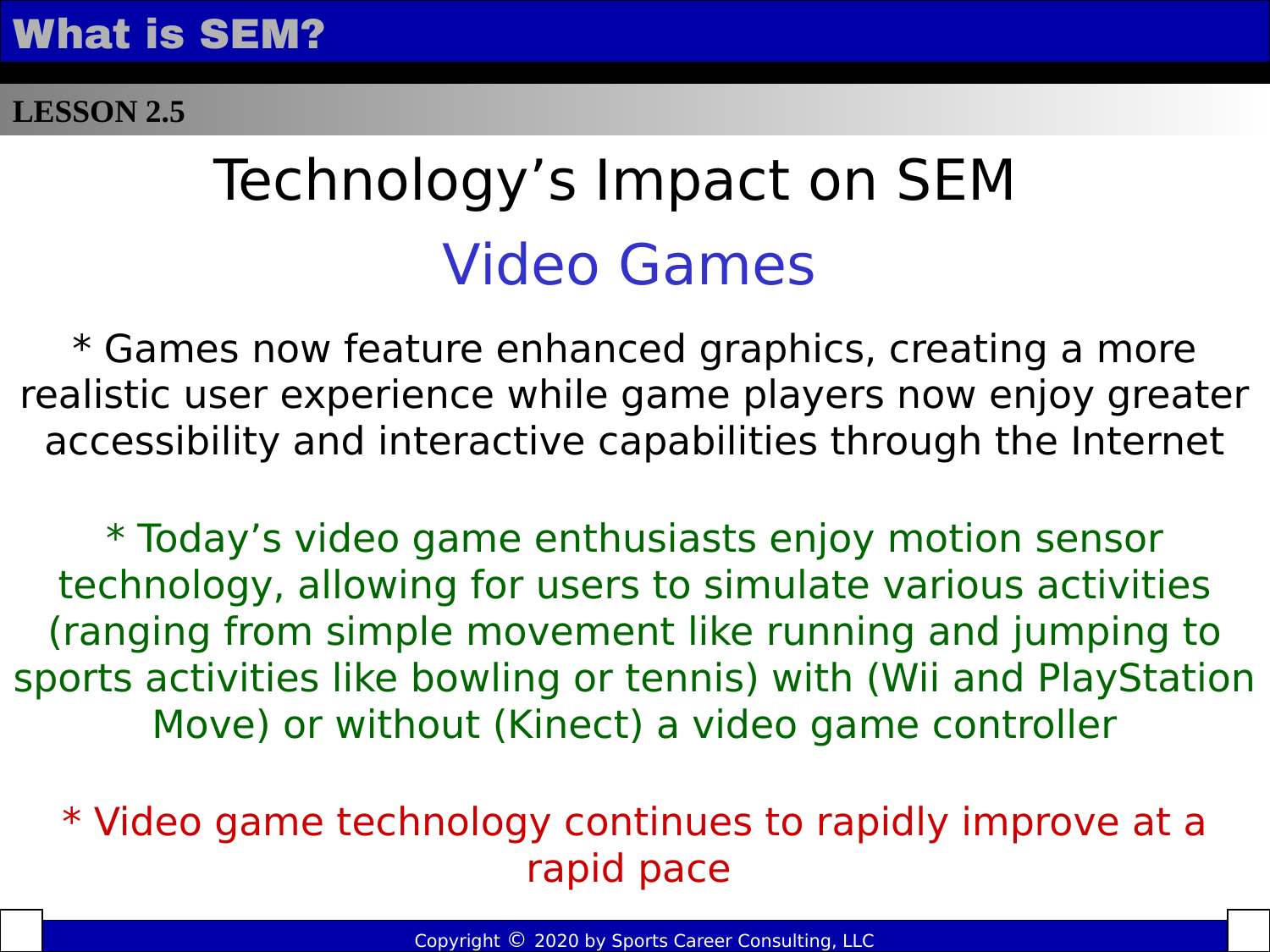

What is SEM?
LESSON 2.5
Technology’s Impact on SEM
Video Games
* Games now feature enhanced graphics, creating a more realistic user experience while game players now enjoy greater accessibility and interactive capabilities through the Internet

* Today’s video game enthusiasts enjoy motion sensor technology, allowing for users to simulate various activities (ranging from simple movement like running and jumping to sports activities like bowling or tennis) with (Wii and PlayStation Move) or without (Kinect) a video game controller

* Video game technology continues to rapidly improve at a rapid pace
Copyright © 2020 by Sports Career Consulting, LLC